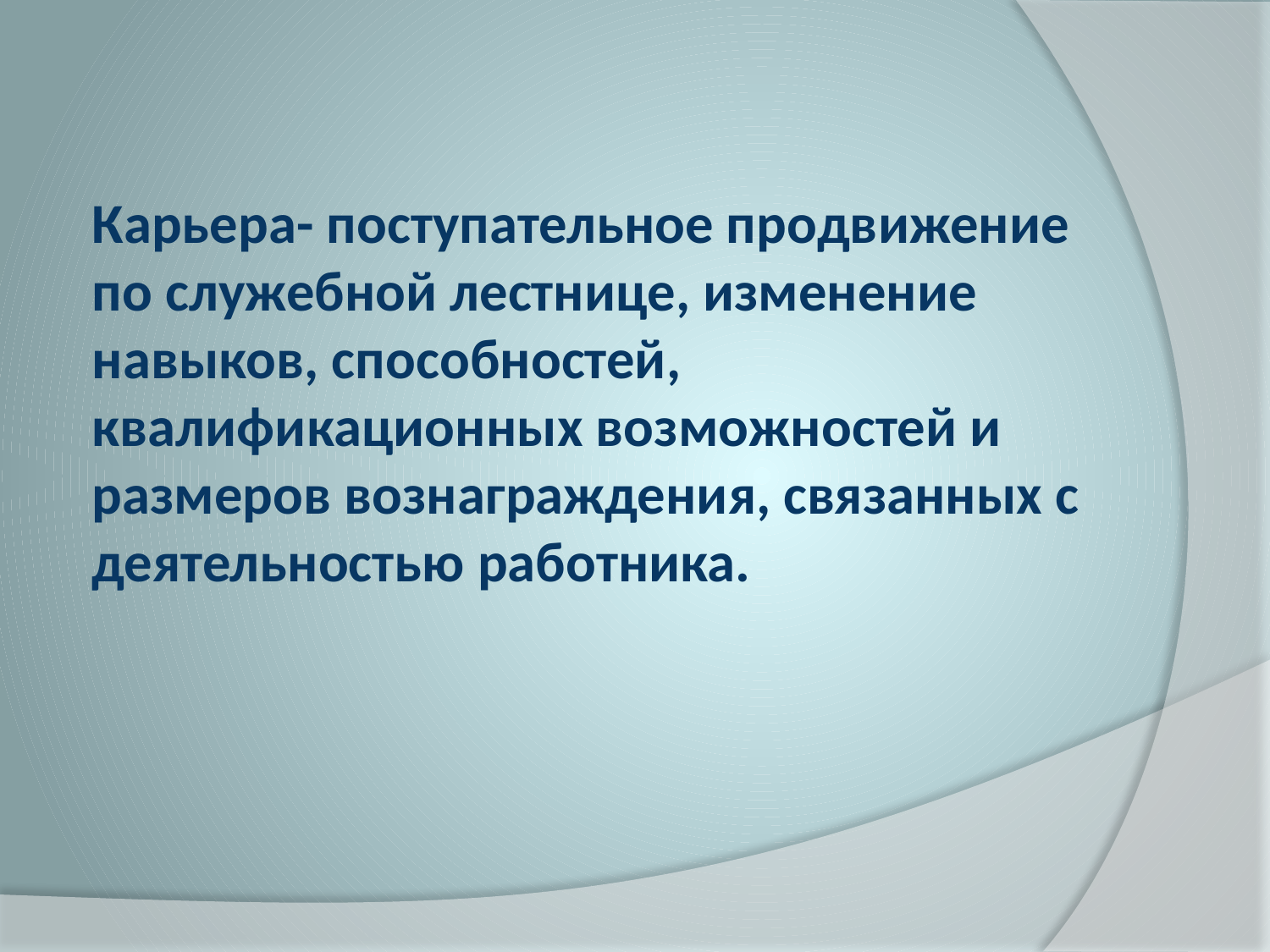

Карьера- поступательное продвижение по служебной лестнице, изменение навыков, способностей, квалификационных возможностей и размеров вознаграждения, связанных с деятельностью работника.